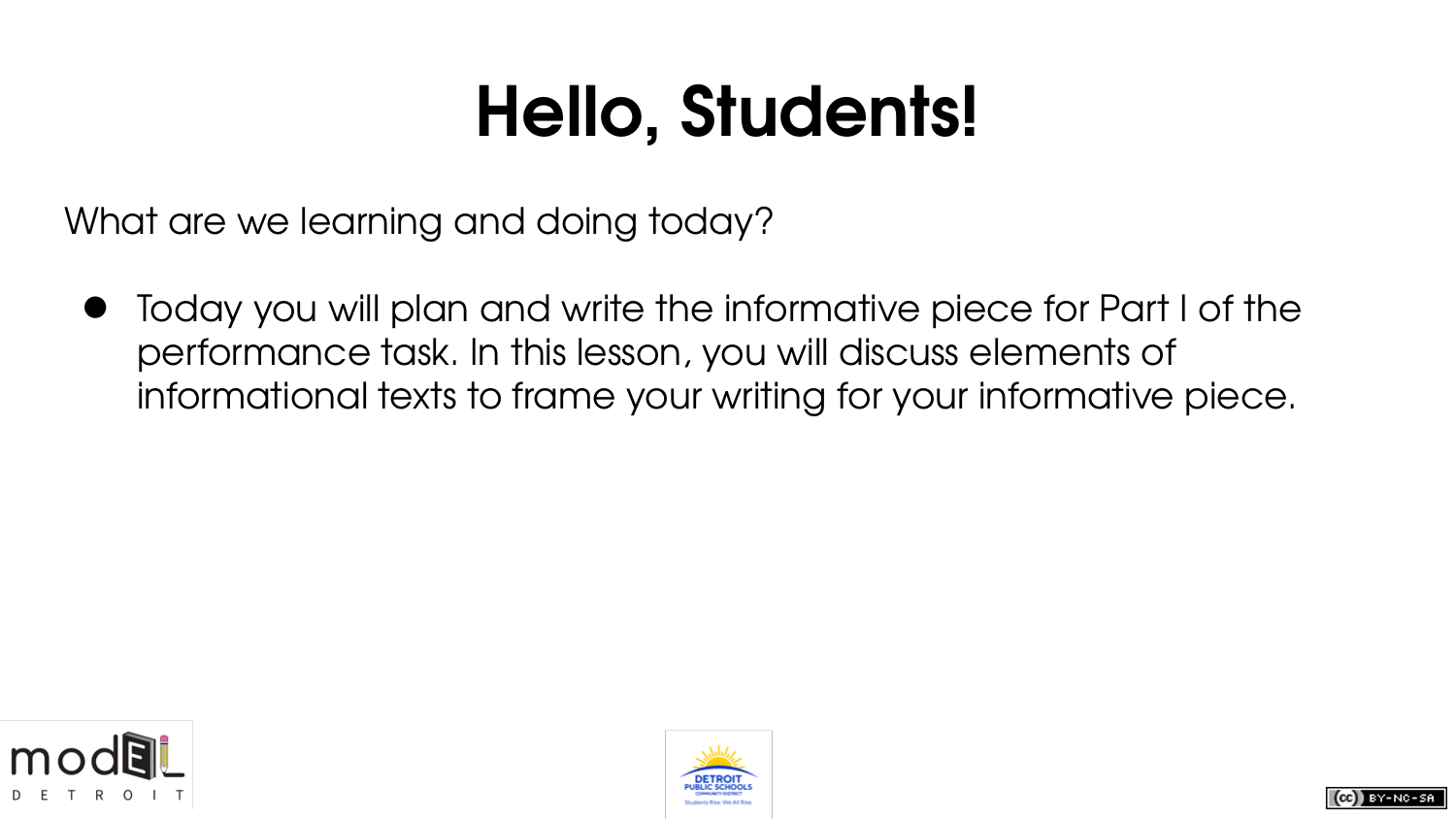

# Hello, Students!
What are we learning and doing today?

Today you will plan and write the informative piece for Part I of the performance task. In this lesson, you will discuss elements of informational texts to frame your writing for your informative piece.